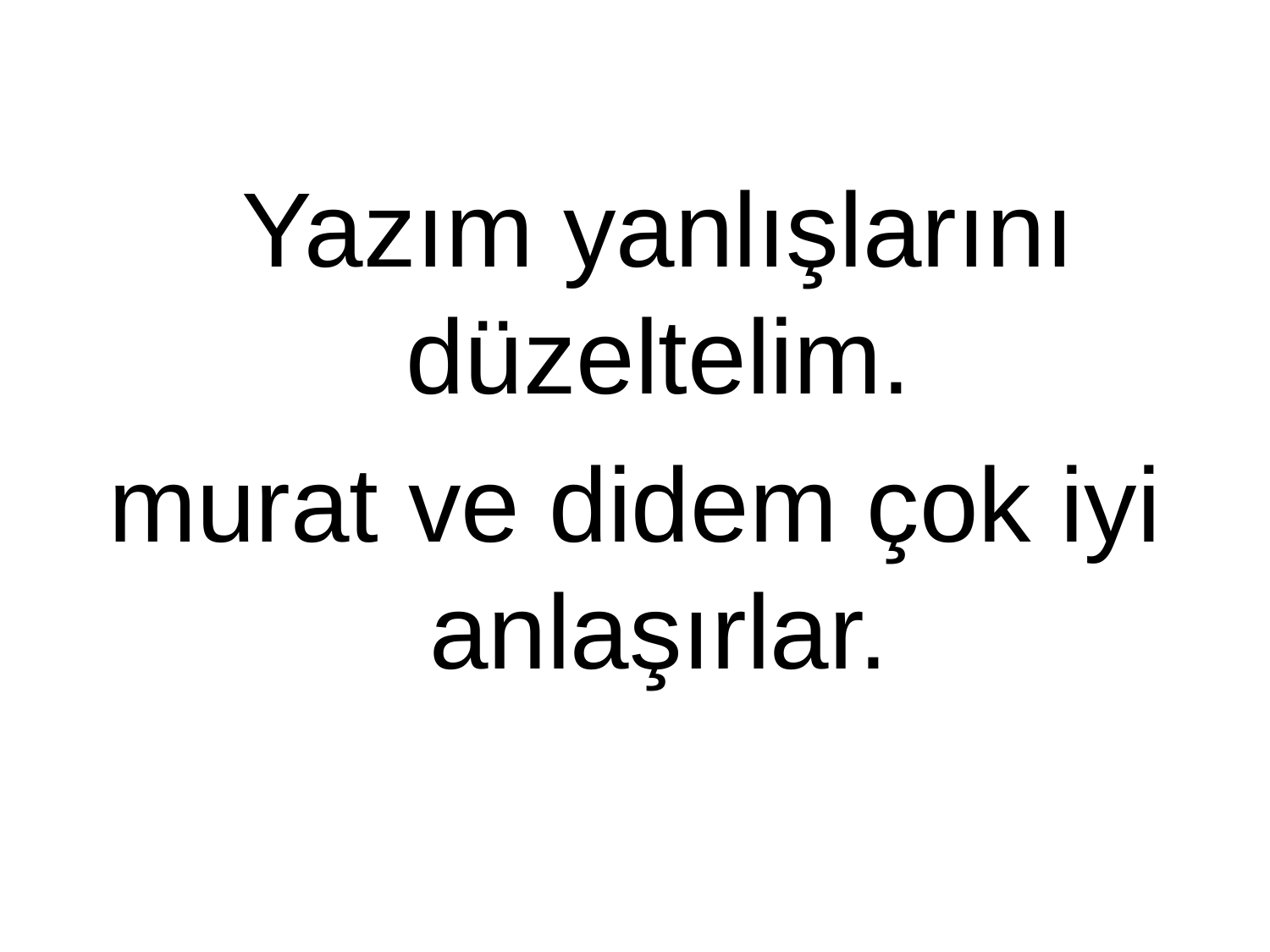

Yazım yanlışlarını düzeltelim.
murat ve didem çok iyi anlaşırlar.